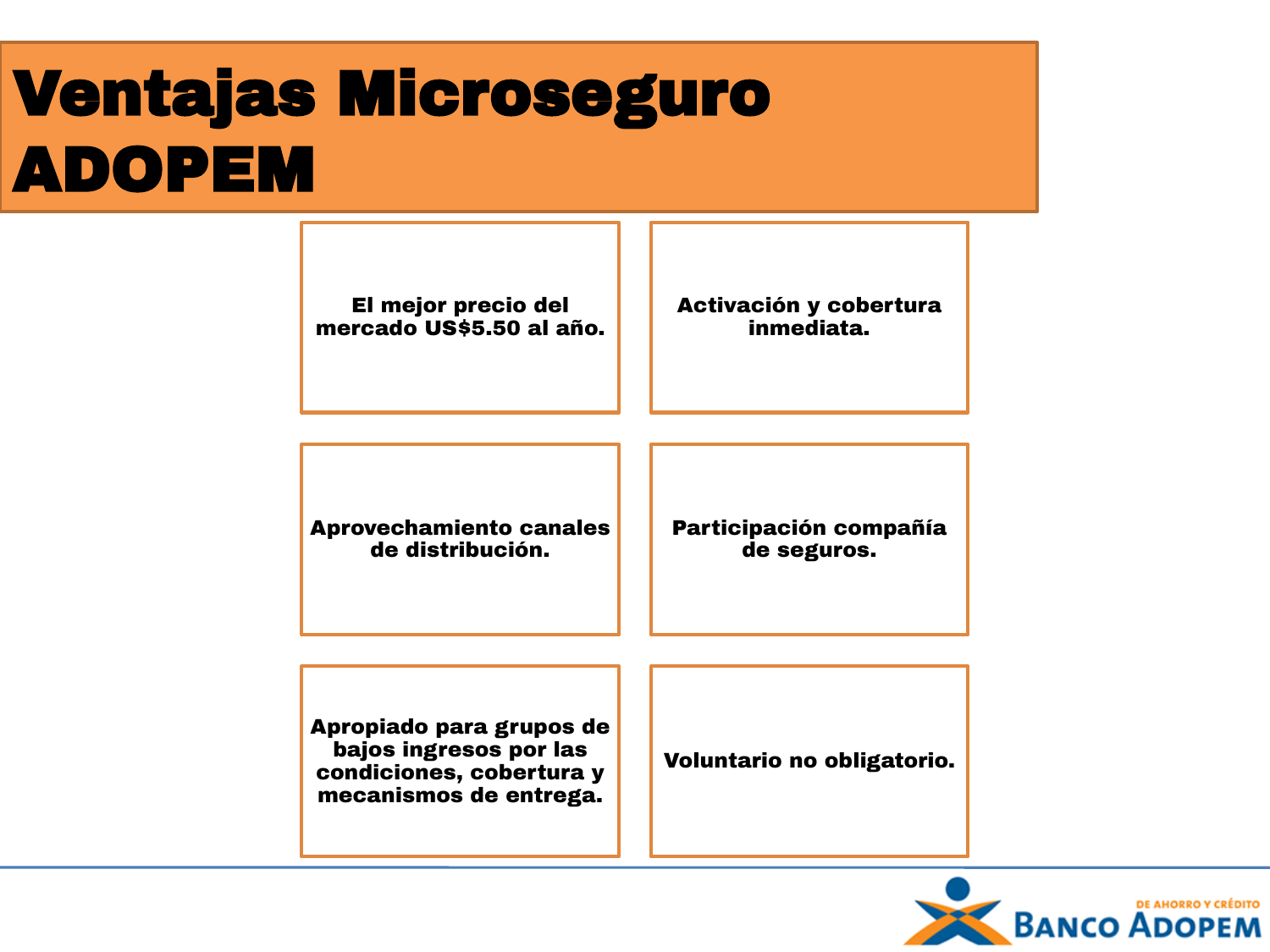

Ventajas Microseguro ADOPEM
El mejor precio del mercado US$5.50 al año.
Activación y cobertura inmediata.
Aprovechamiento canales de distribución.
Participación compañía de seguros.
Apropiado para grupos de bajos ingresos por las condiciones, cobertura y mecanismos de entrega.
Voluntario no obligatorio.